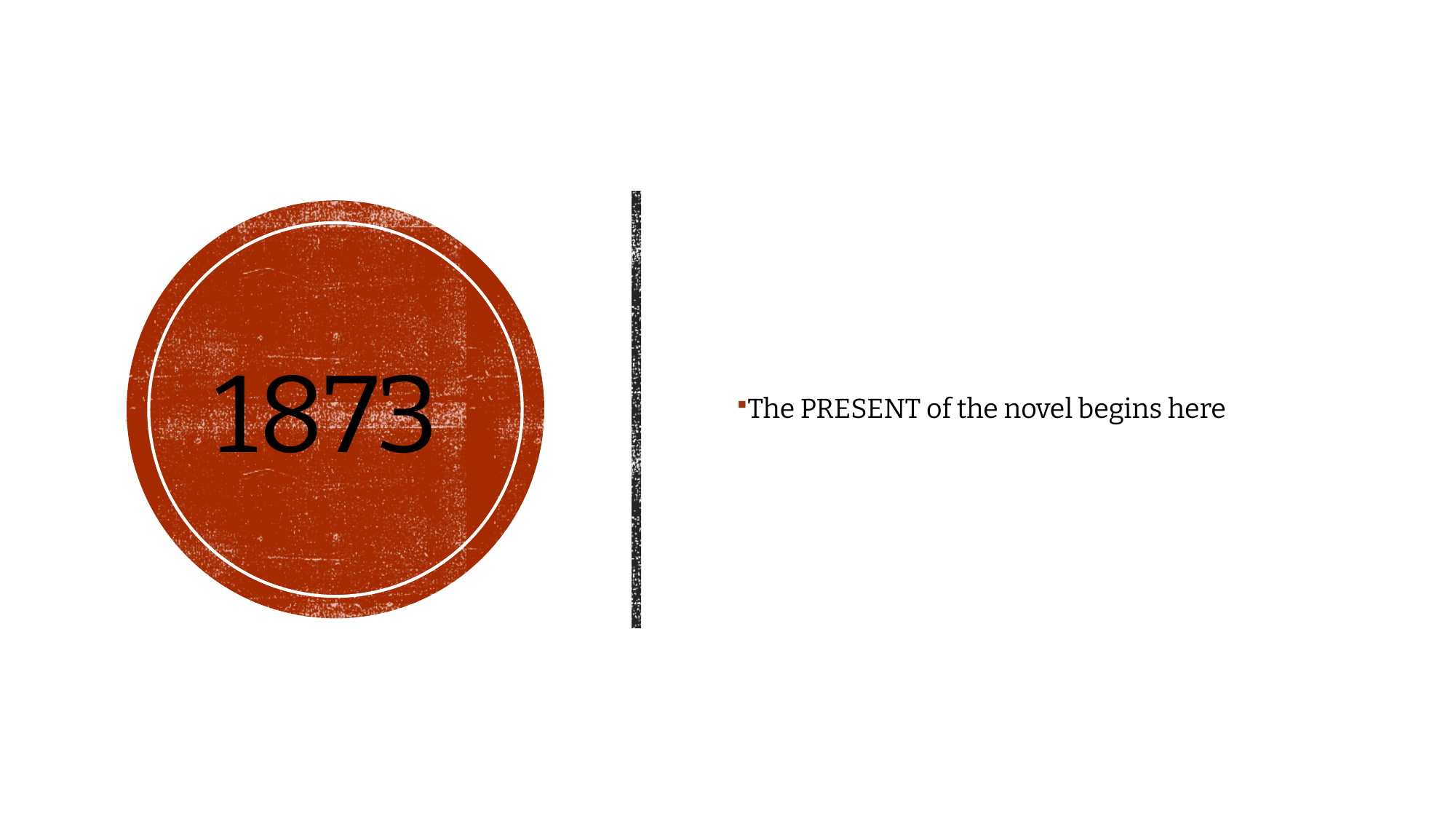

The PRESENT of the novel begins here

1873